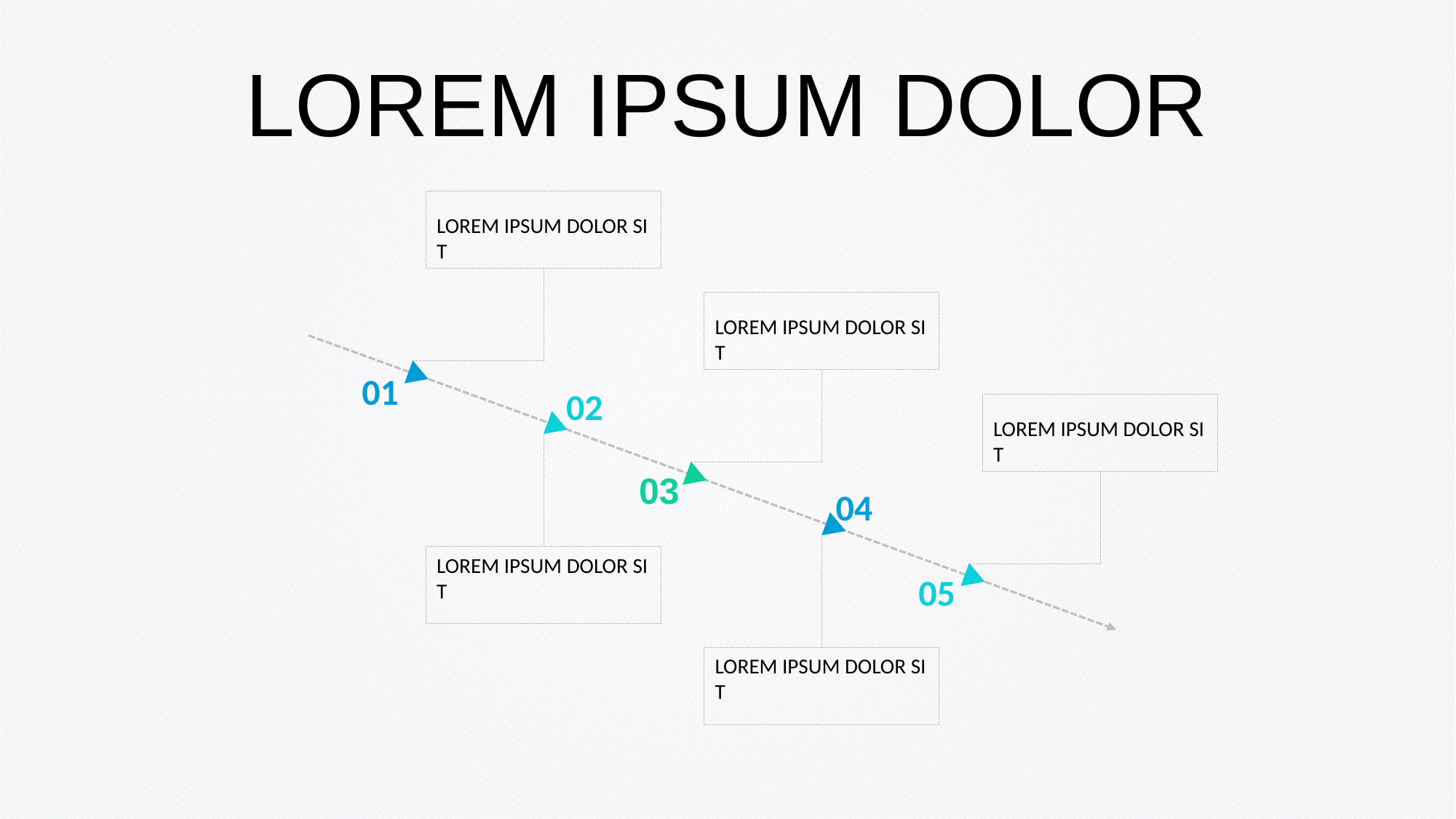

# LOREM IPSUM DOLOR
LOREM IPSUM DOLOR SIT
LOREM IPSUM DOLOR SIT
01

02
LOREM IPSUM DOLOR SIT

03

04

LOREM IPSUM DOLOR SIT
05

LOREM IPSUM DOLOR SIT